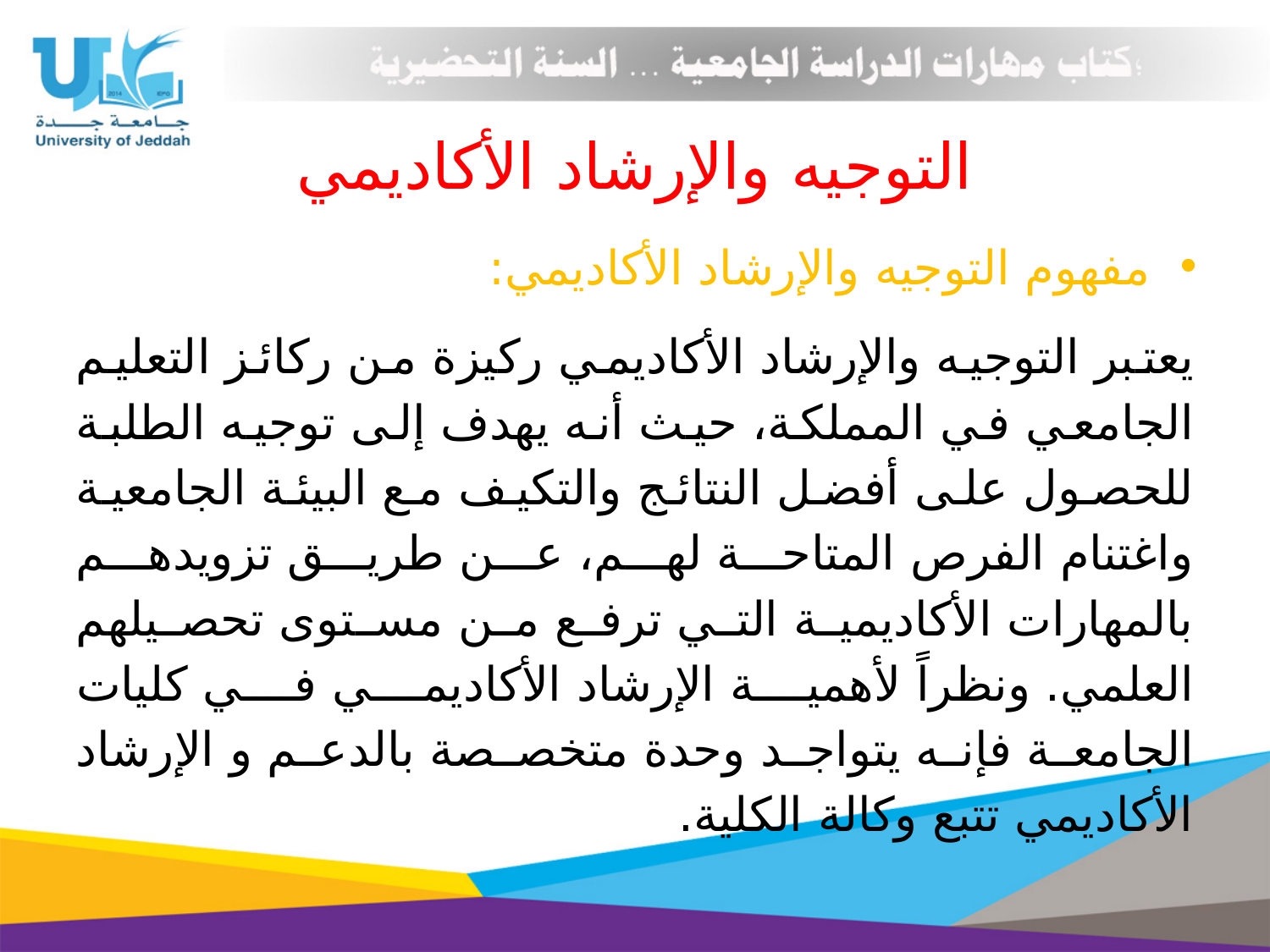

# التوجيه والإرشاد الأكاديمي
مفهوم التوجيه والإرشاد الأكاديمي:
يعتبر التوجيه والإرشاد الأكاديمي ركيزة من ركائز التعليم الجامعي في المملكة، حيث أنه يهدف إلى توجيه الطلبة للحصول على أفضل النتائج والتكيف مع البيئة الجامعية واغتنام الفرص المتاحة لهم، عن طريق تزويدهم بالمهارات الأكاديمية التي ترفع من مستوى تحصيلهم العلمي. ونظراً لأهمية الإرشاد الأكاديمي في كليات الجامعة فإنه يتواجد وحدة متخصصة بالدعم و الإرشاد الأكاديمي تتبع وكالة الكلية.